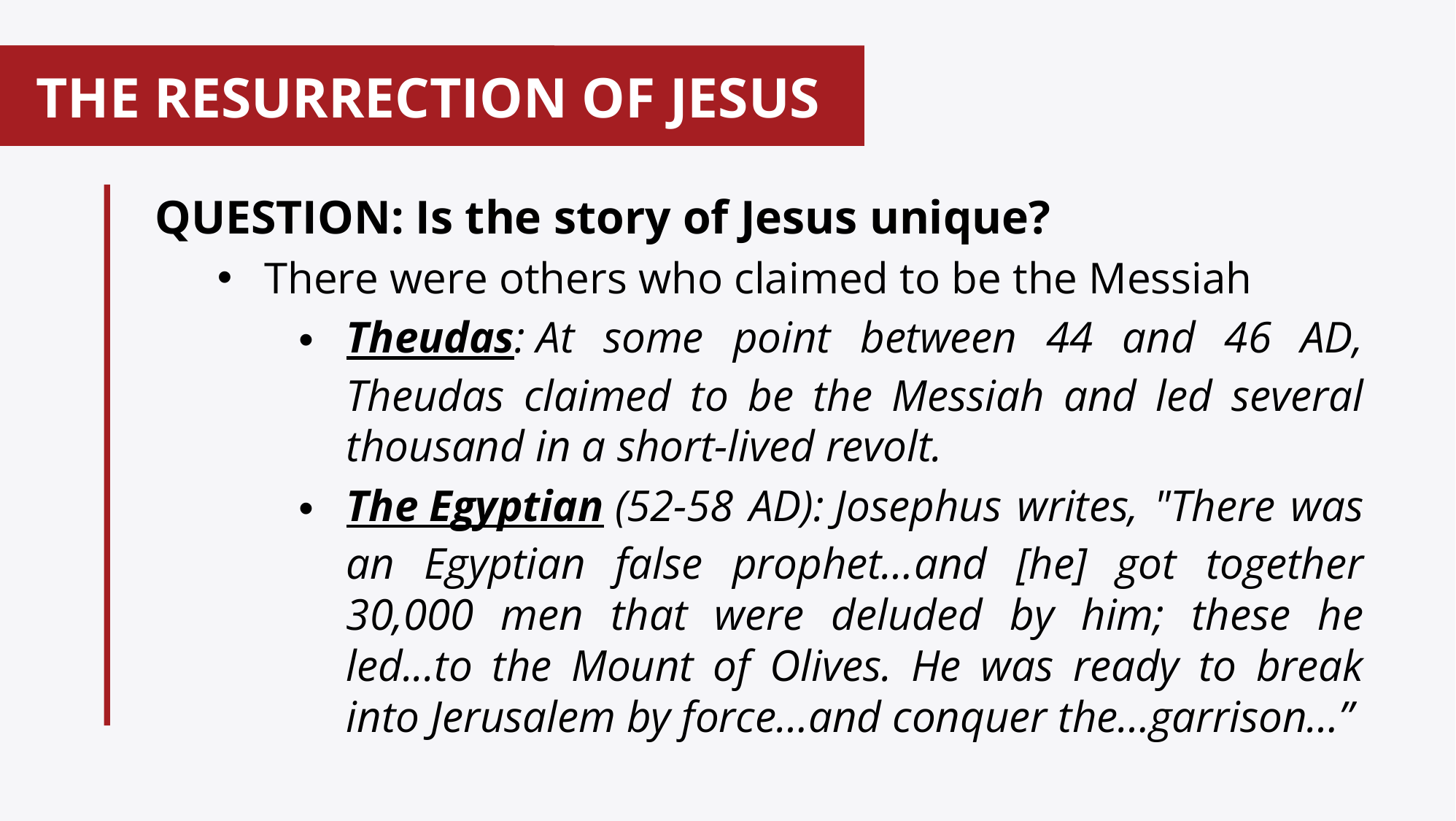

THE RESURRECTION OF JESUS
#
QUESTION: Is the story of Jesus unique?
There were others who claimed to be the Messiah
Theudas: At some point between 44 and 46 AD, Theudas claimed to be the Messiah and led several thousand in a short-lived revolt.
The Egyptian (52-58 AD): Josephus writes, "There was an Egyptian false prophet…and [he] got together 30,000 men that were deluded by him; these he led...to the Mount of Olives. He was ready to break into Jerusalem by force…and conquer the…garrison…”